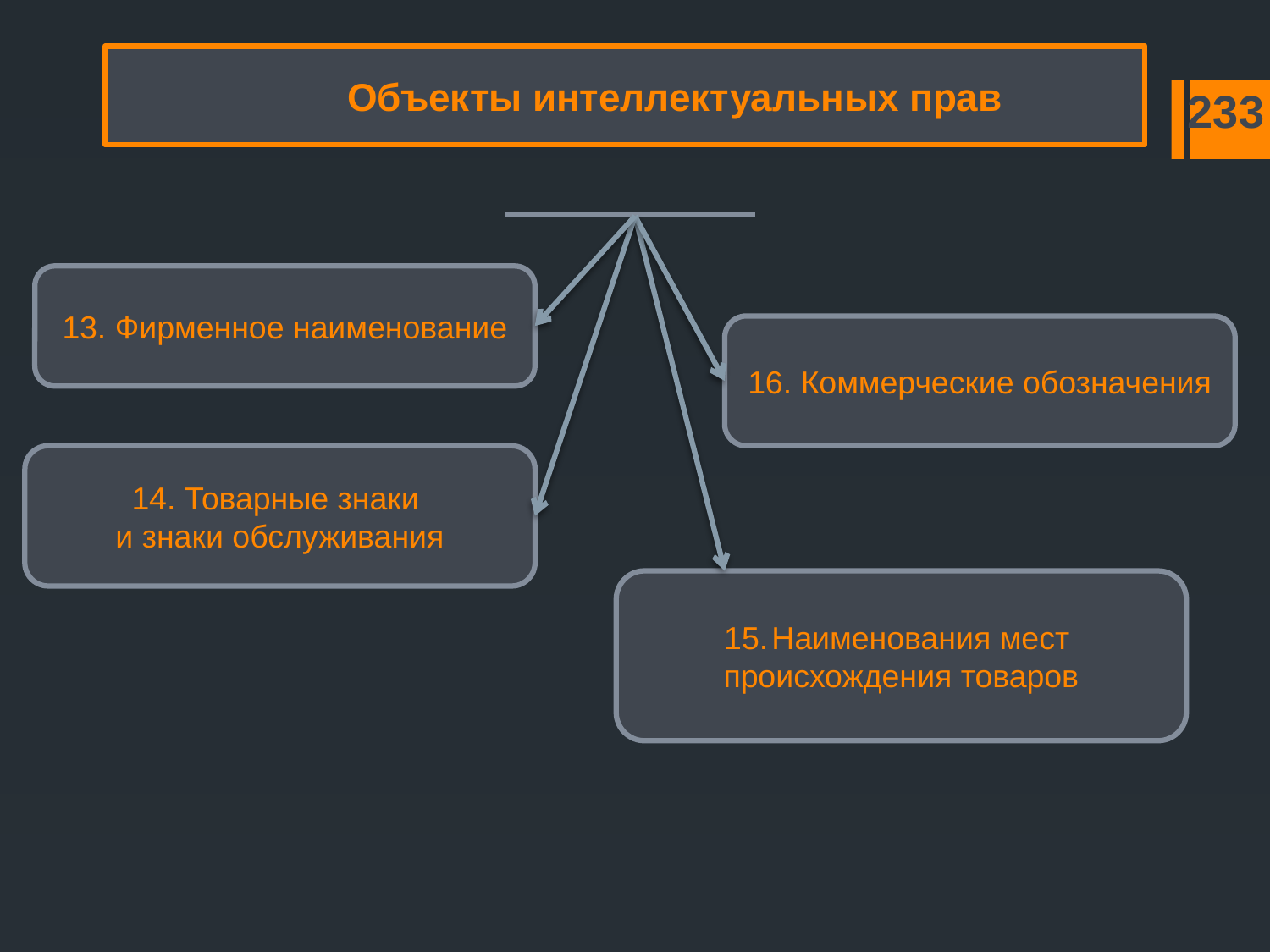

Объекты интеллектуальных прав
233
13. Фирменное наименование
16. Коммерческие обозначения
14. Товарные знаки
и знаки обслуживания
Наименования мест
происхождения товаров